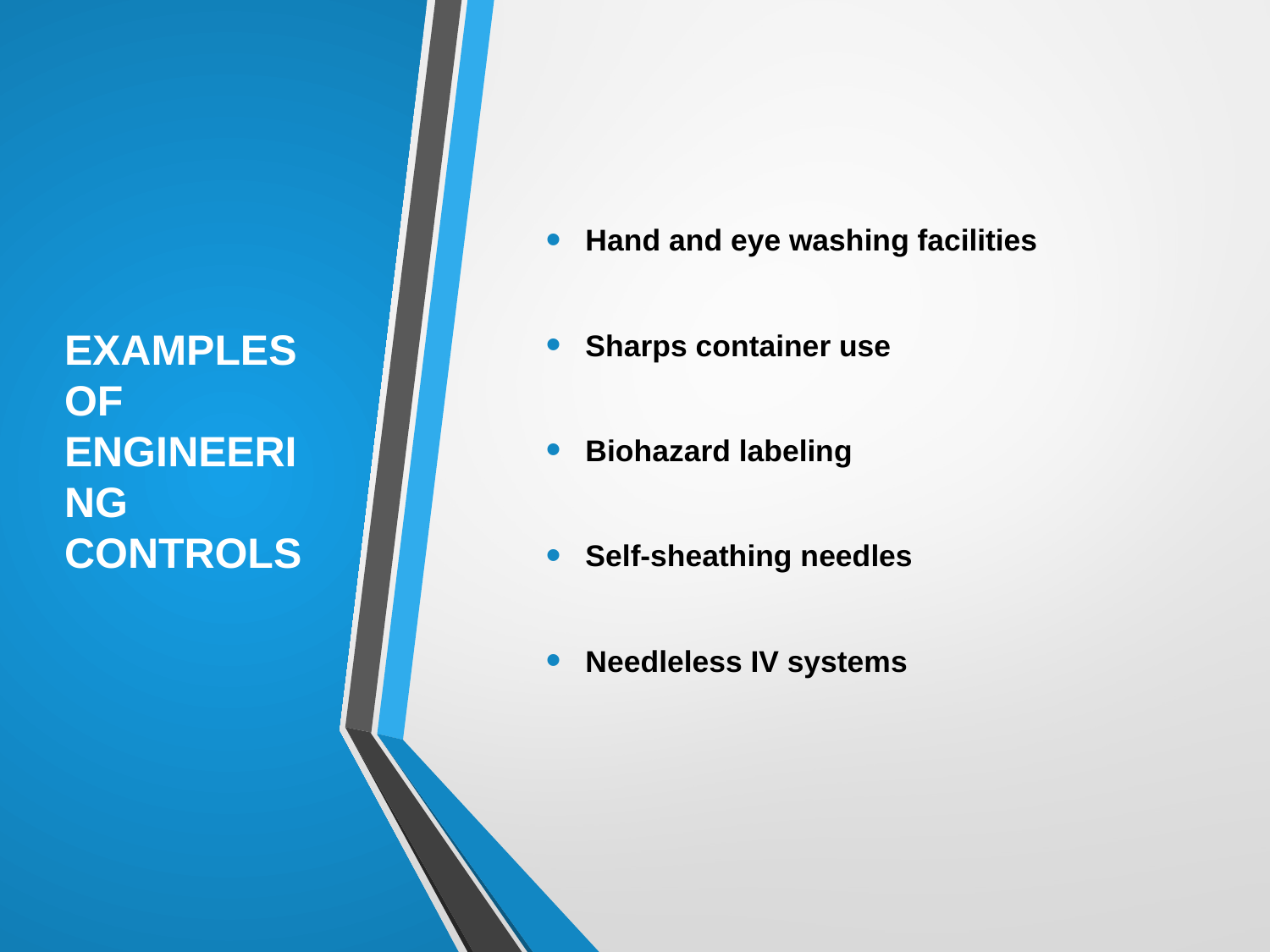

# EXAMPLES OF ENGINEERING CONTROLS
Hand and eye washing facilities

Sharps container use

Biohazard labeling

Self-sheathing needles

Needleless IV systems